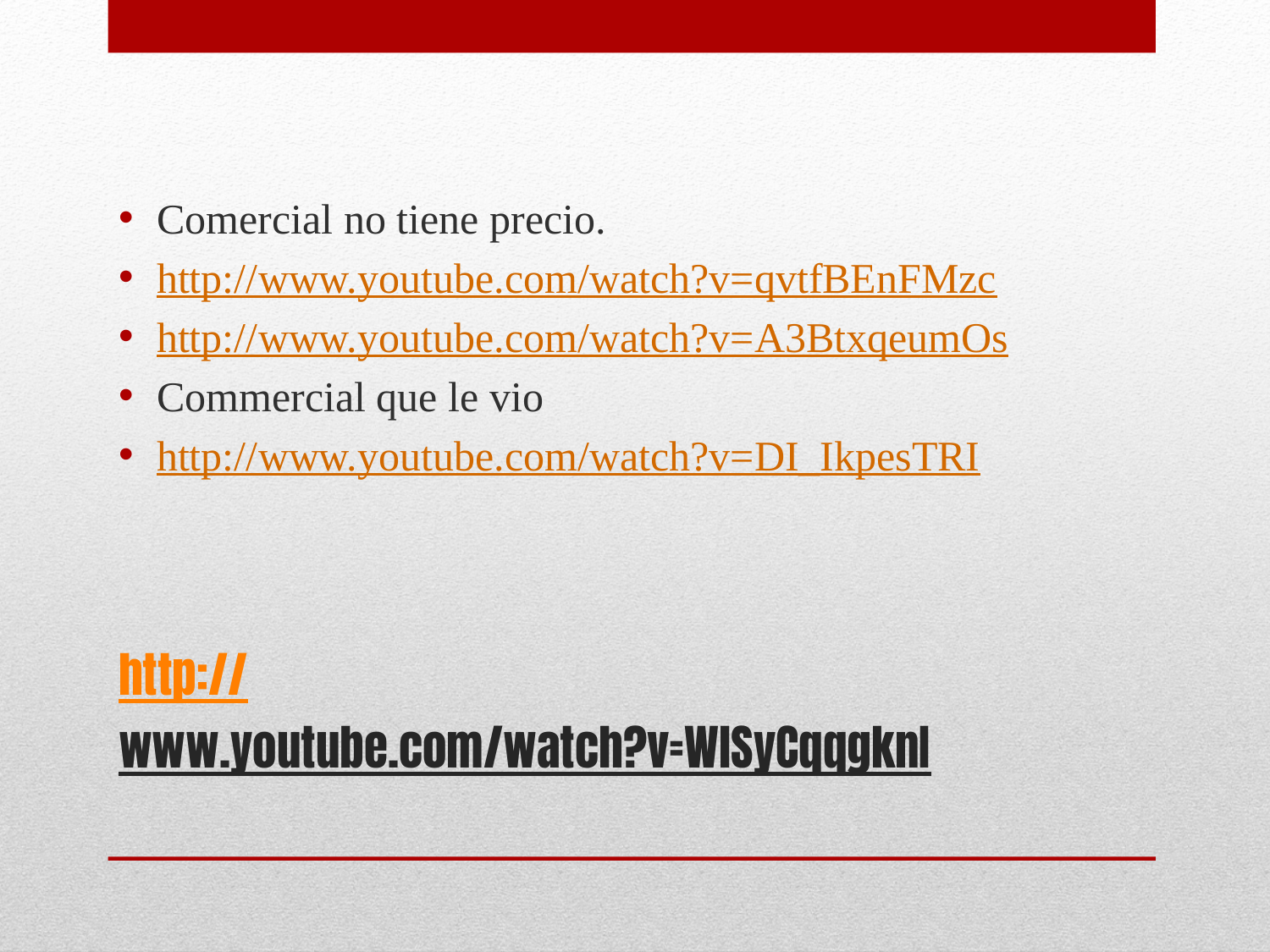

Comercial no tiene precio.
http://www.youtube.com/watch?v=qvtfBEnFMzc
http://www.youtube.com/watch?v=A3BtxqeumOs
Commercial que le vio
http://www.youtube.com/watch?v=DI_IkpesTRI

# http://www.youtube.com/watch?v=WlSyCqqgknI